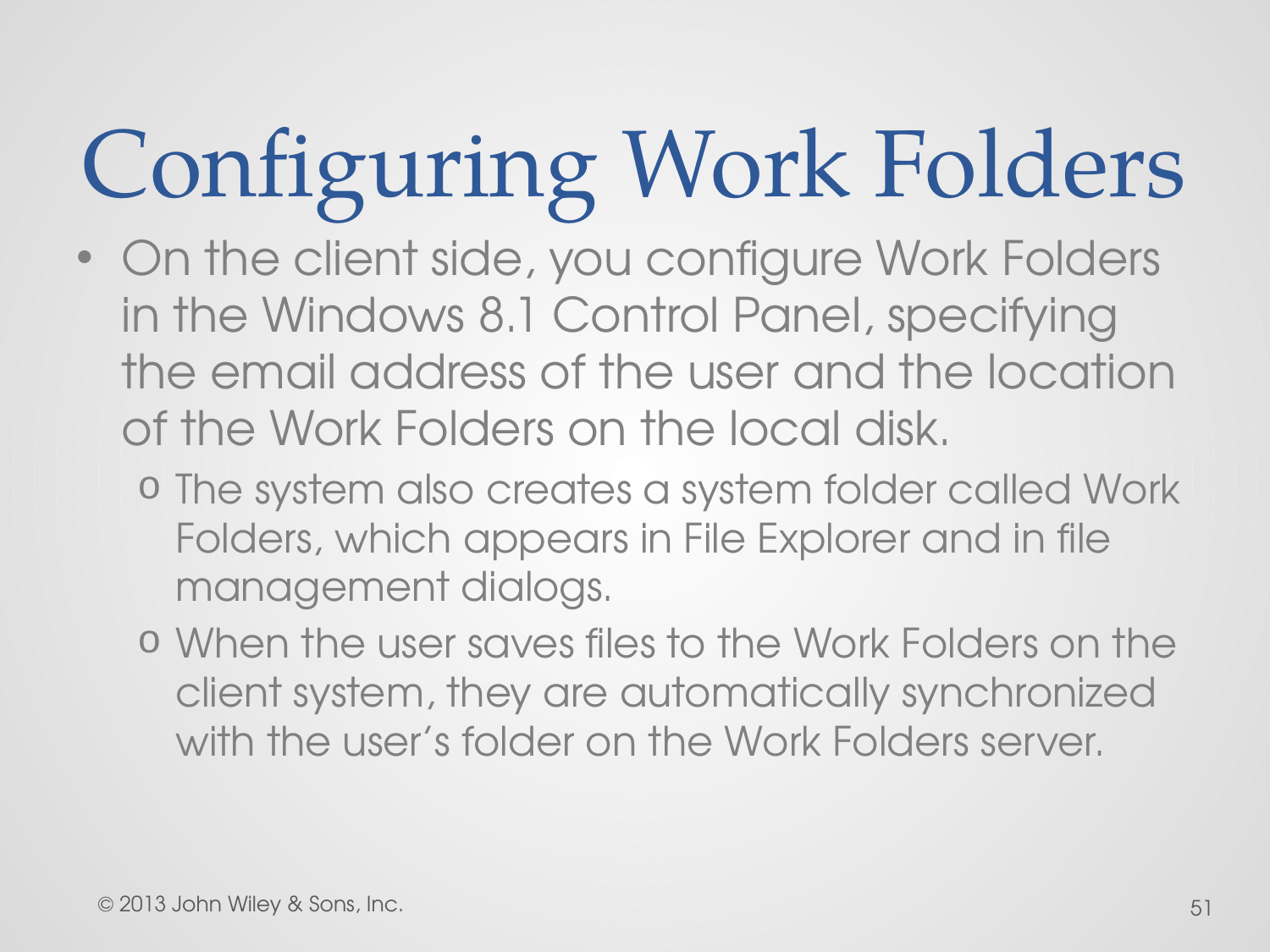

# Configuring Work Folders
On the client side, you configure Work Folders in the Windows 8.1 Control Panel, specifying the email address of the user and the location of the Work Folders on the local disk.
The system also creates a system folder called Work Folders, which appears in File Explorer and in file management dialogs.
When the user saves files to the Work Folders on the client system, they are automatically synchronized with the user’s folder on the Work Folders server.

© 2013 John Wiley & Sons, Inc.
51